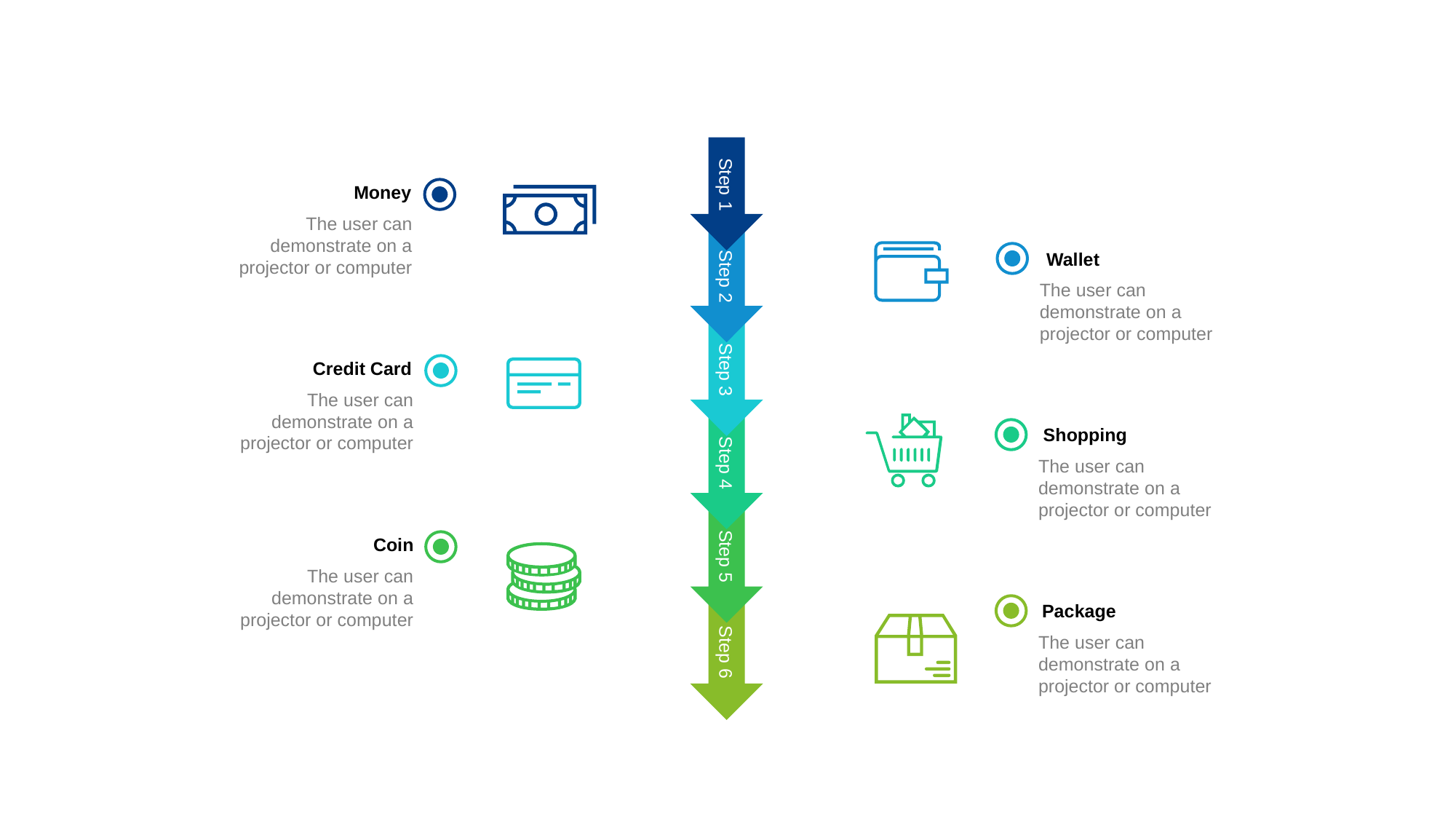

Step 1
Money

The user can demonstrate on a projector or computer

Wallet
Step 2
The user can demonstrate on a projector or computer
Step 3
Credit Card

The user can demonstrate on a projector or computer

Shopping
Step 4
The user can demonstrate on a projector or computer
Coin
Step 5

The user can demonstrate on a projector or computer

Package

Step 6
The user can demonstrate on a projector or computer